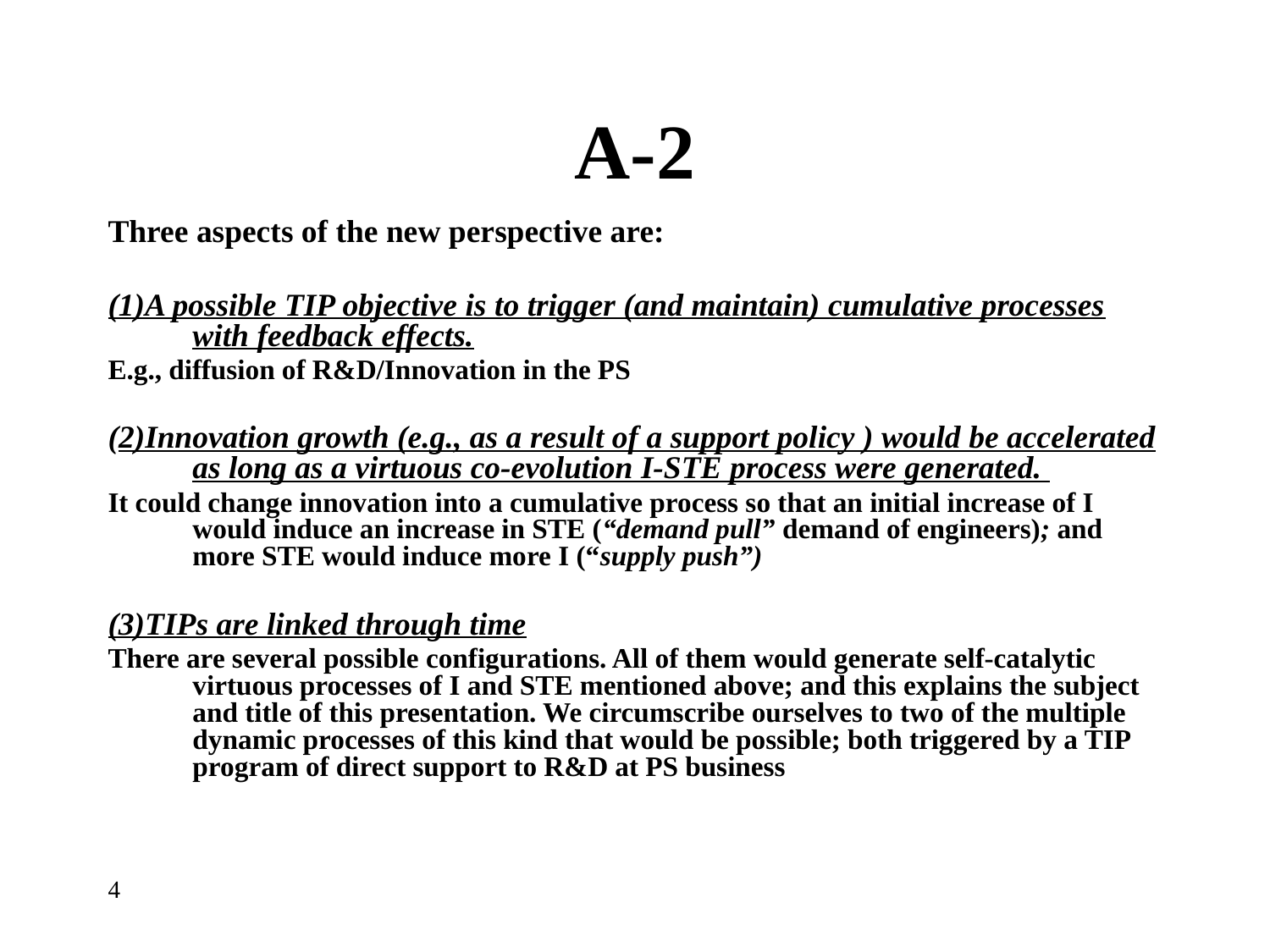

# A-2
Three aspects of the new perspective are:

(1)A possible TIP objective is to trigger (and maintain) cumulative processes with feedback effects.
E.g., diffusion of R&D/Innovation in the PS

(2)Innovation growth (e.g., as a result of a support policy ) would be accelerated as long as a virtuous co-evolution I-STE process were generated.
It could change innovation into a cumulative process so that an initial increase of I would induce an increase in STE (“demand pull” demand of engineers); and more STE would induce more I (“supply push”)

(3)TIPs are linked through time
There are several possible configurations. All of them would generate self-catalytic virtuous processes of I and STE mentioned above; and this explains the subject and title of this presentation. We circumscribe ourselves to two of the multiple dynamic processes of this kind that would be possible; both triggered by a TIP program of direct support to R&D at PS business
4